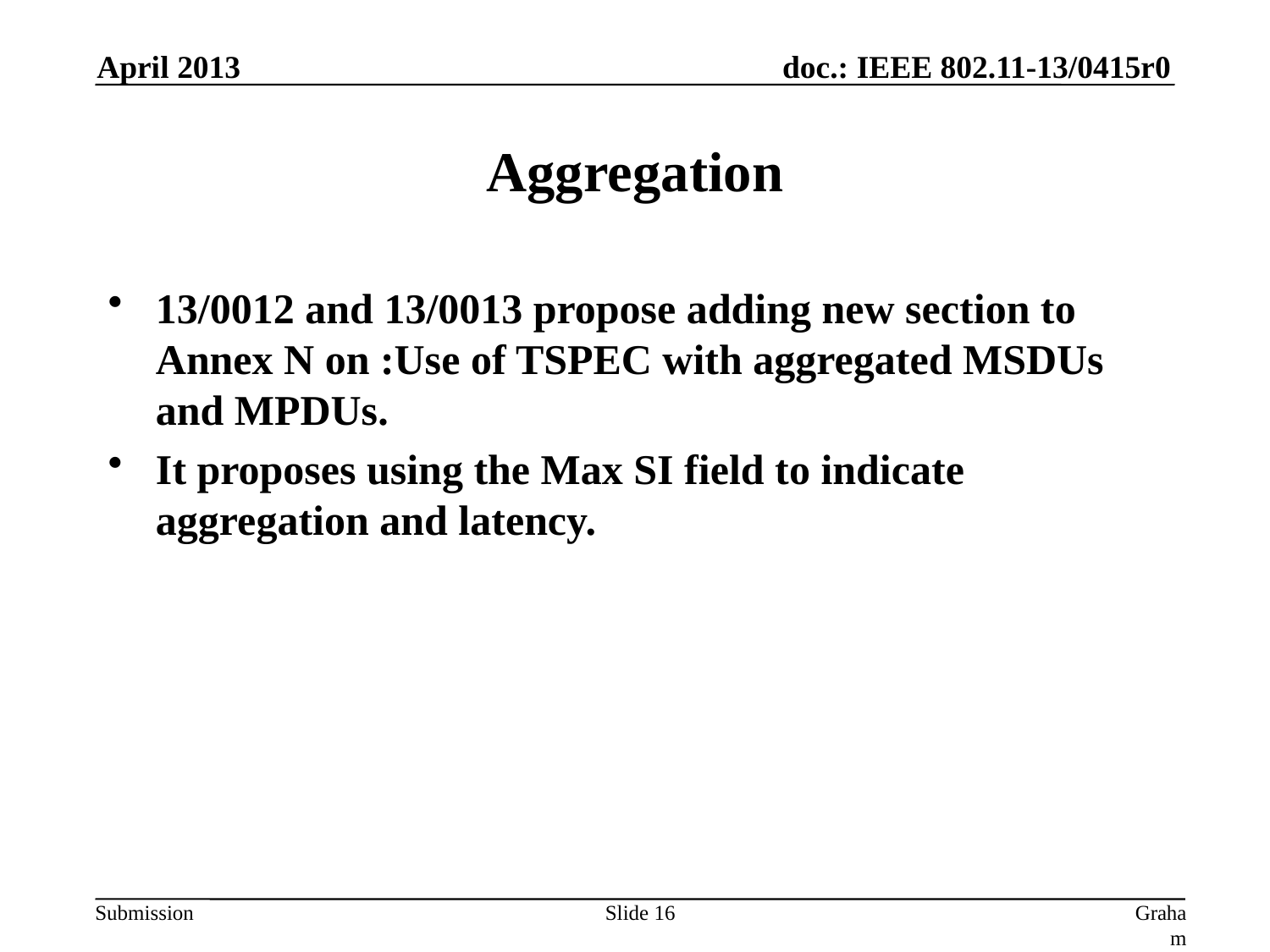

April 2013
# Aggregation
13/0012 and 13/0013 propose adding new section to Annex N on :Use of TSPEC with aggregated MSDUs and MPDUs.
It proposes using the Max SI field to indicate aggregation and latency.

Slide 16
Graham Smith, DSP Group